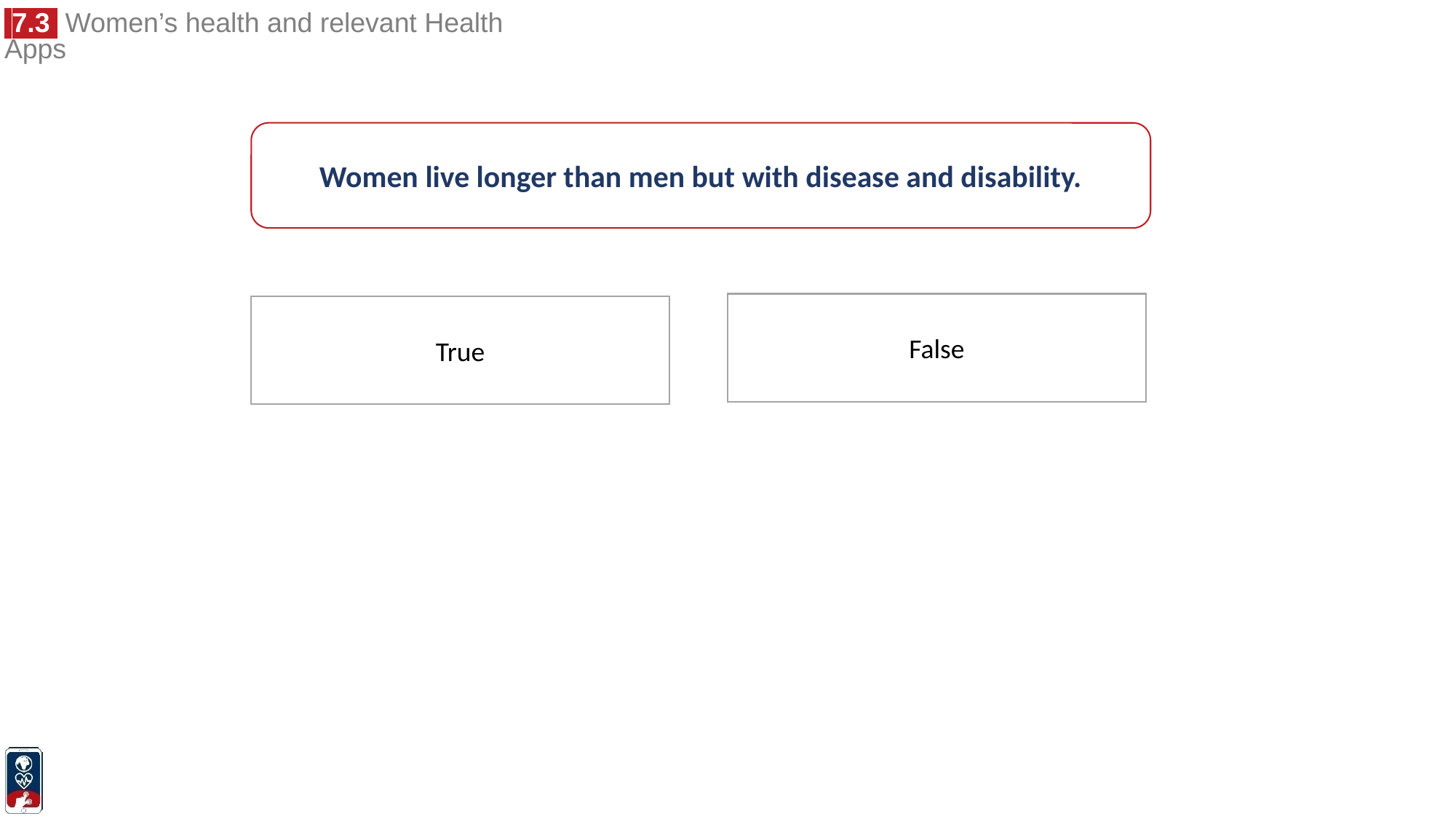

Women live longer than men but with disease and disability.
False
True